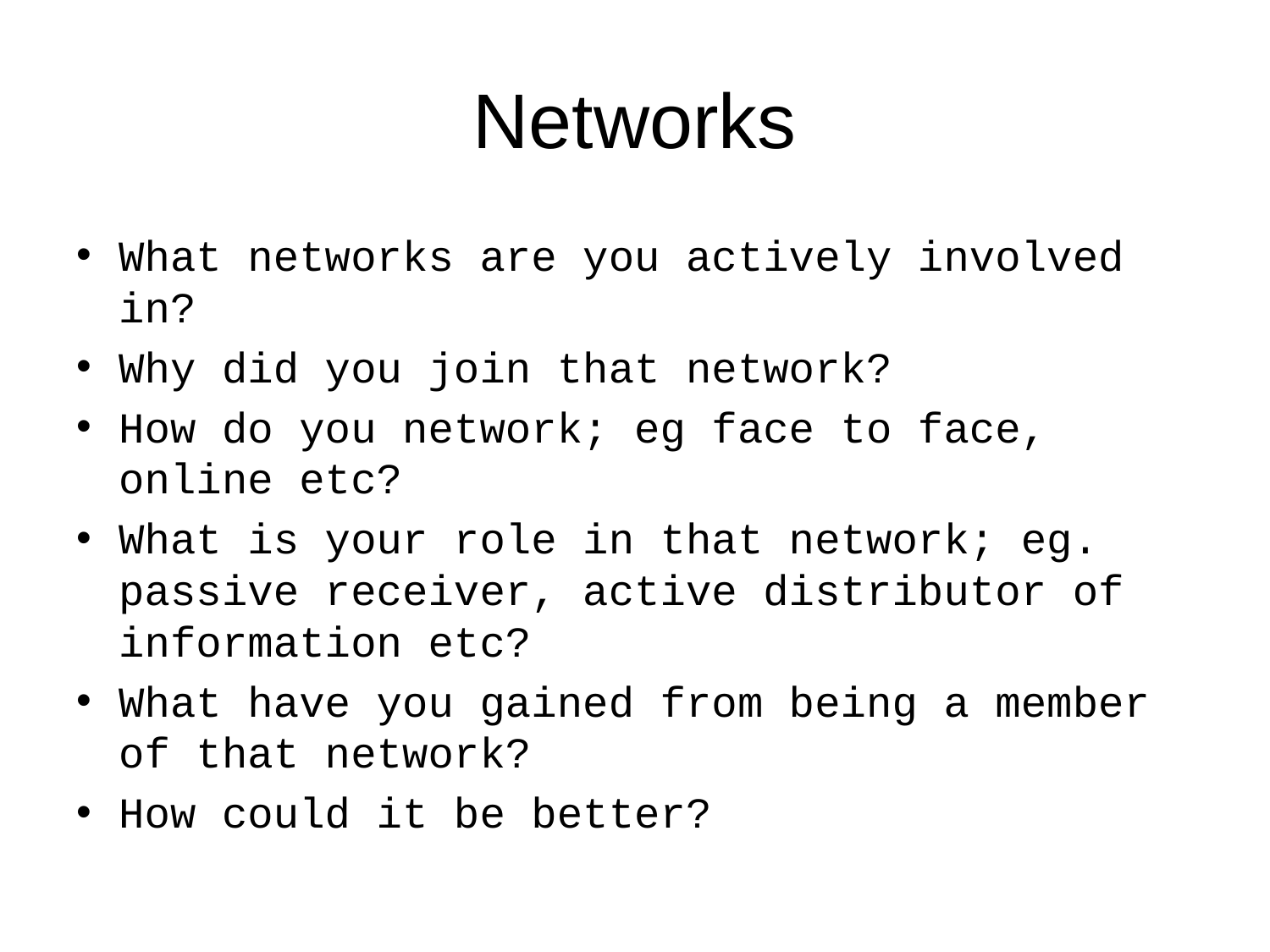

# Networks
What networks are you actively involved in?
Why did you join that network?
How do you network; eg face to face, online etc?
What is your role in that network; eg. passive receiver, active distributor of information etc?
What have you gained from being a member of that network?
How could it be better?